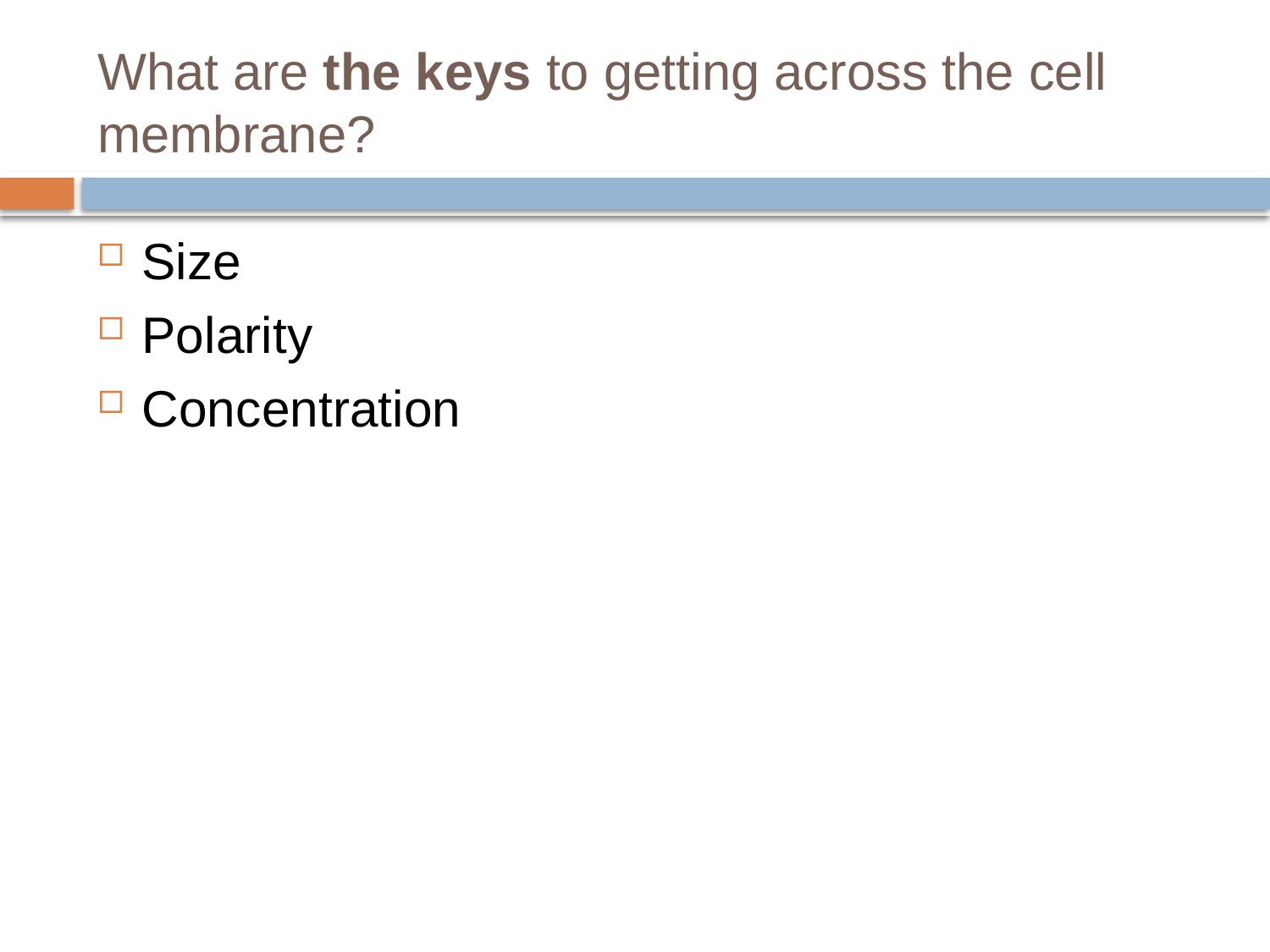

# What are the keys to getting across the cell membrane?
Size
Polarity
Concentration